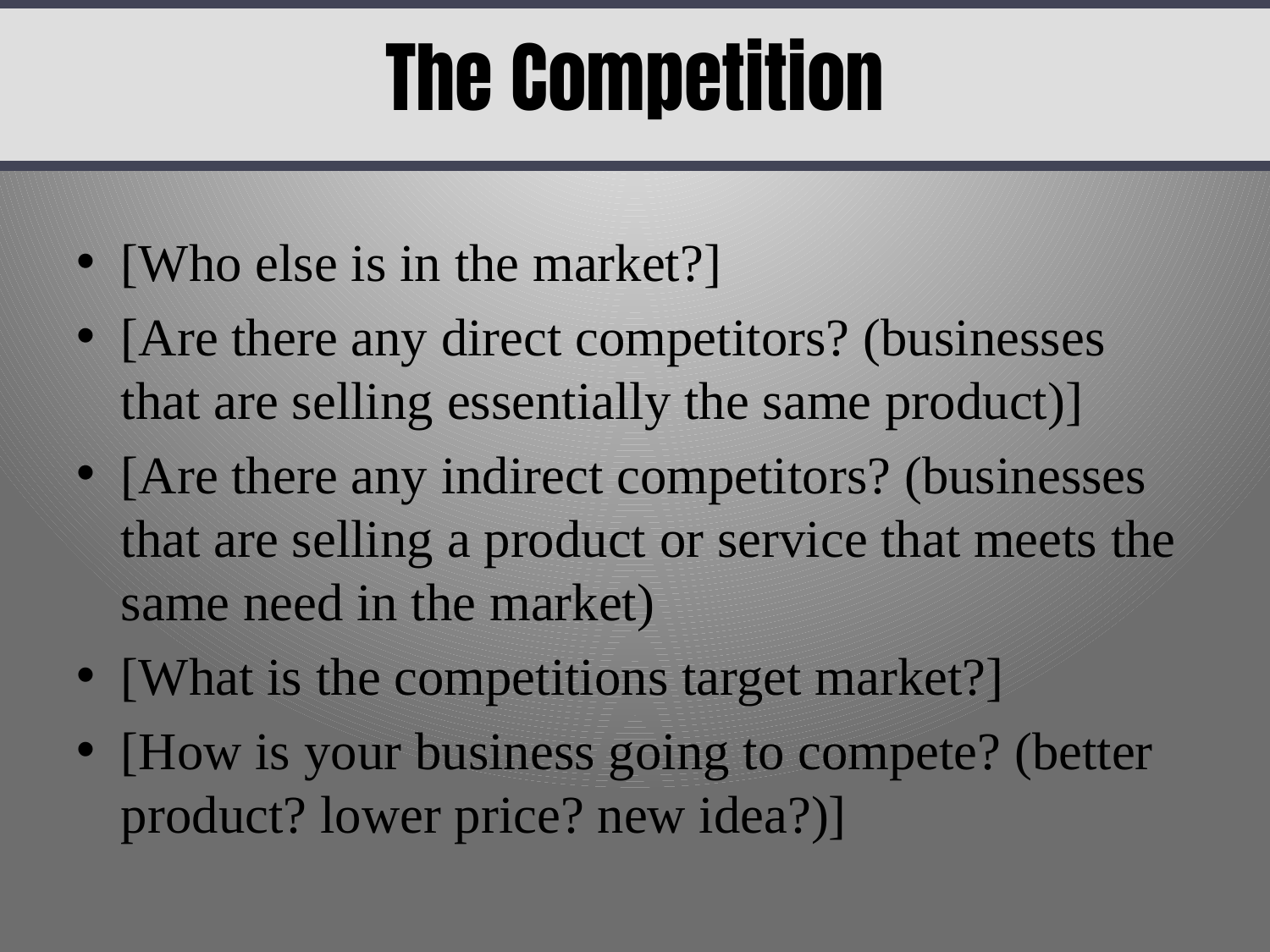

# The Competition
[Who else is in the market?]
[Are there any direct competitors? (businesses that are selling essentially the same product)]
[Are there any indirect competitors? (businesses that are selling a product or service that meets the same need in the market)
[What is the competitions target market?]
[How is your business going to compete? (better product? lower price? new idea?)]